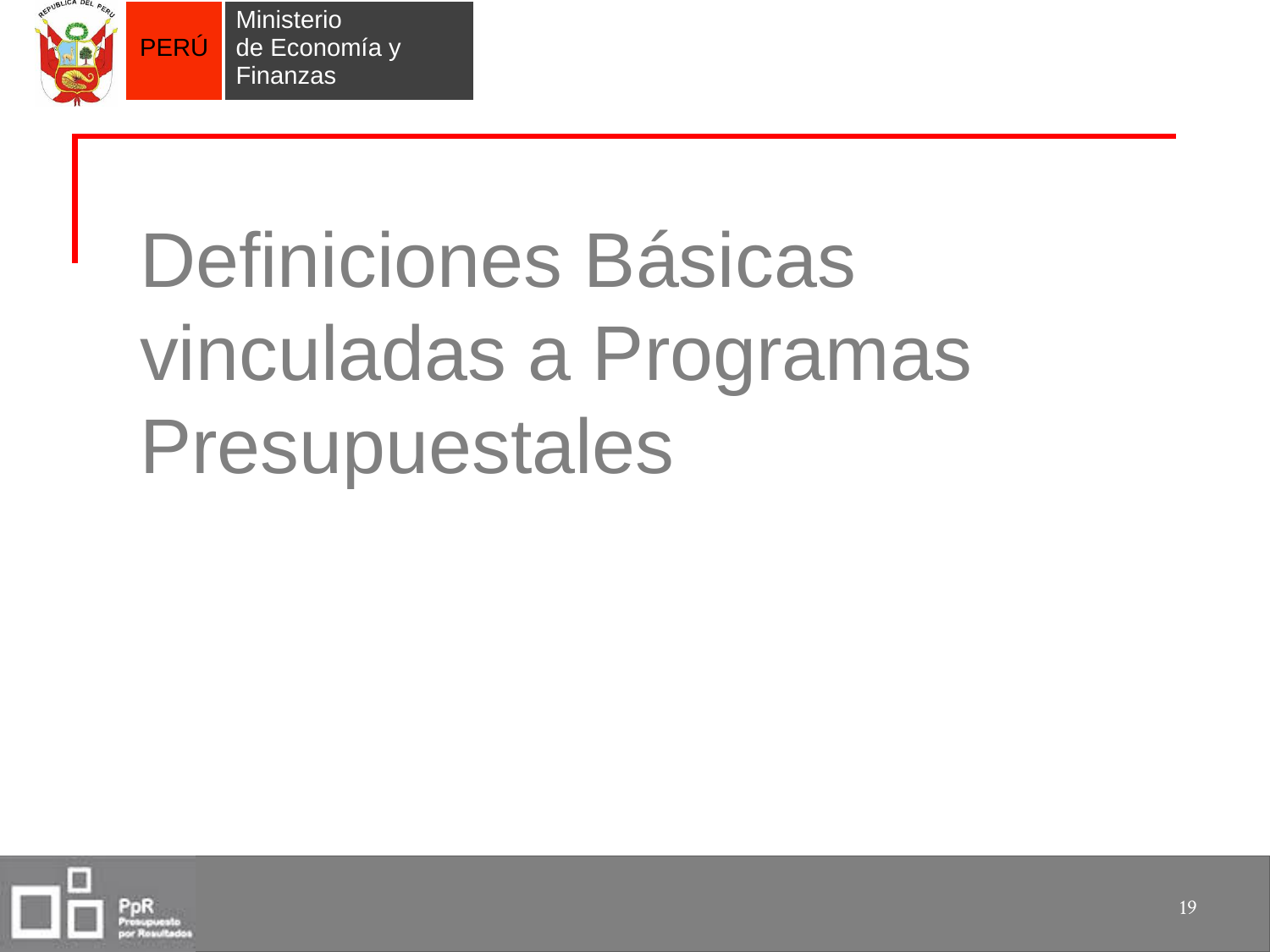

# Definiciones Básicas vinculadas a Programas Presupuestales
19